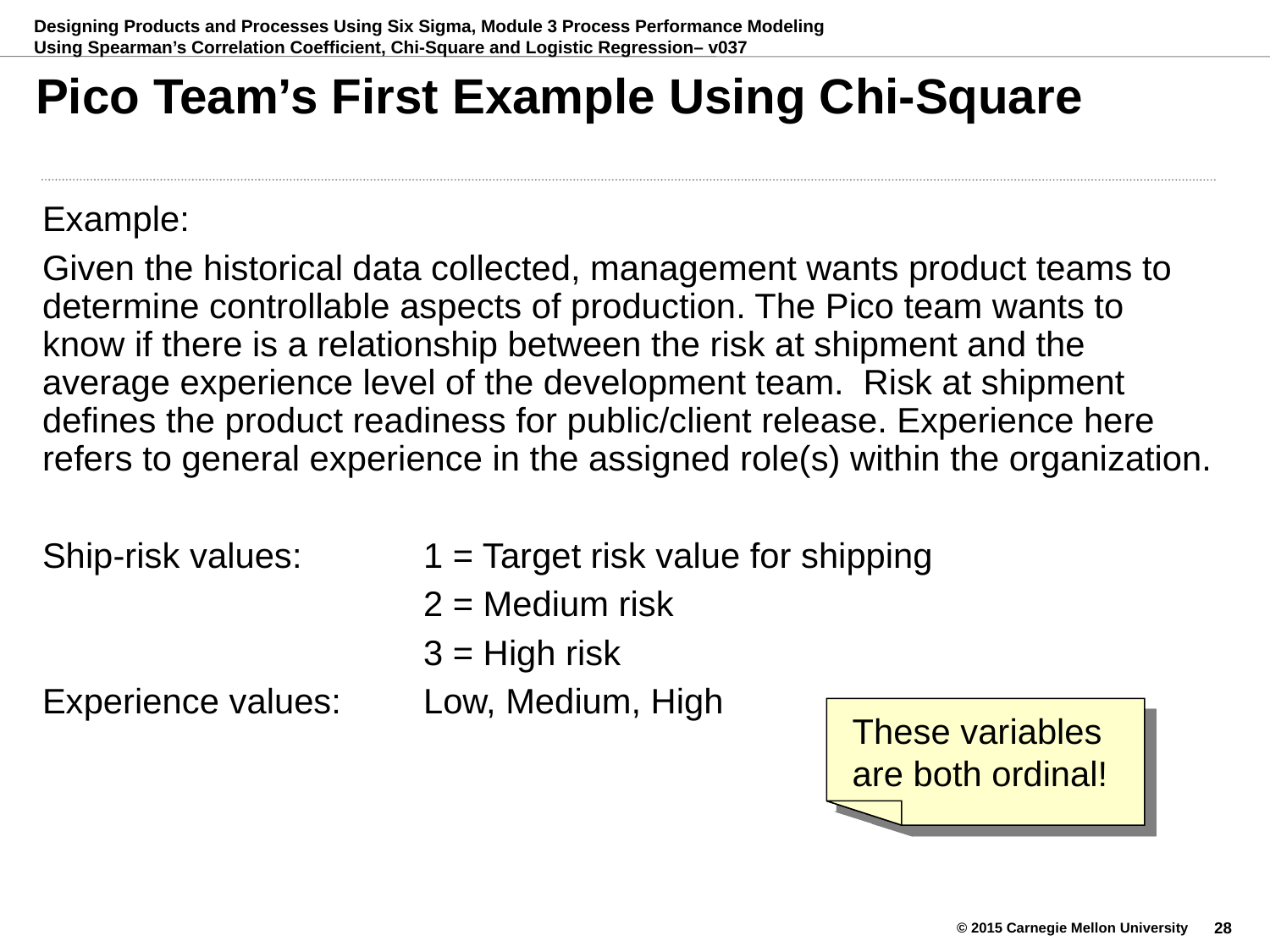

# Pico Team’s First Example Using Chi-Square
Example:
Given the historical data collected, management wants product teams to determine controllable aspects of production. The Pico team wants to know if there is a relationship between the risk at shipment and the average experience level of the development team.  Risk at shipment defines the product readiness for public/client release. Experience here refers to general experience in the assigned role(s) within the organization.

Ship-risk values: 	1 = Target risk value for shipping
			2 = Medium risk
			3 = High risk
Experience values: 	Low, Medium, High
These variables are both ordinal!